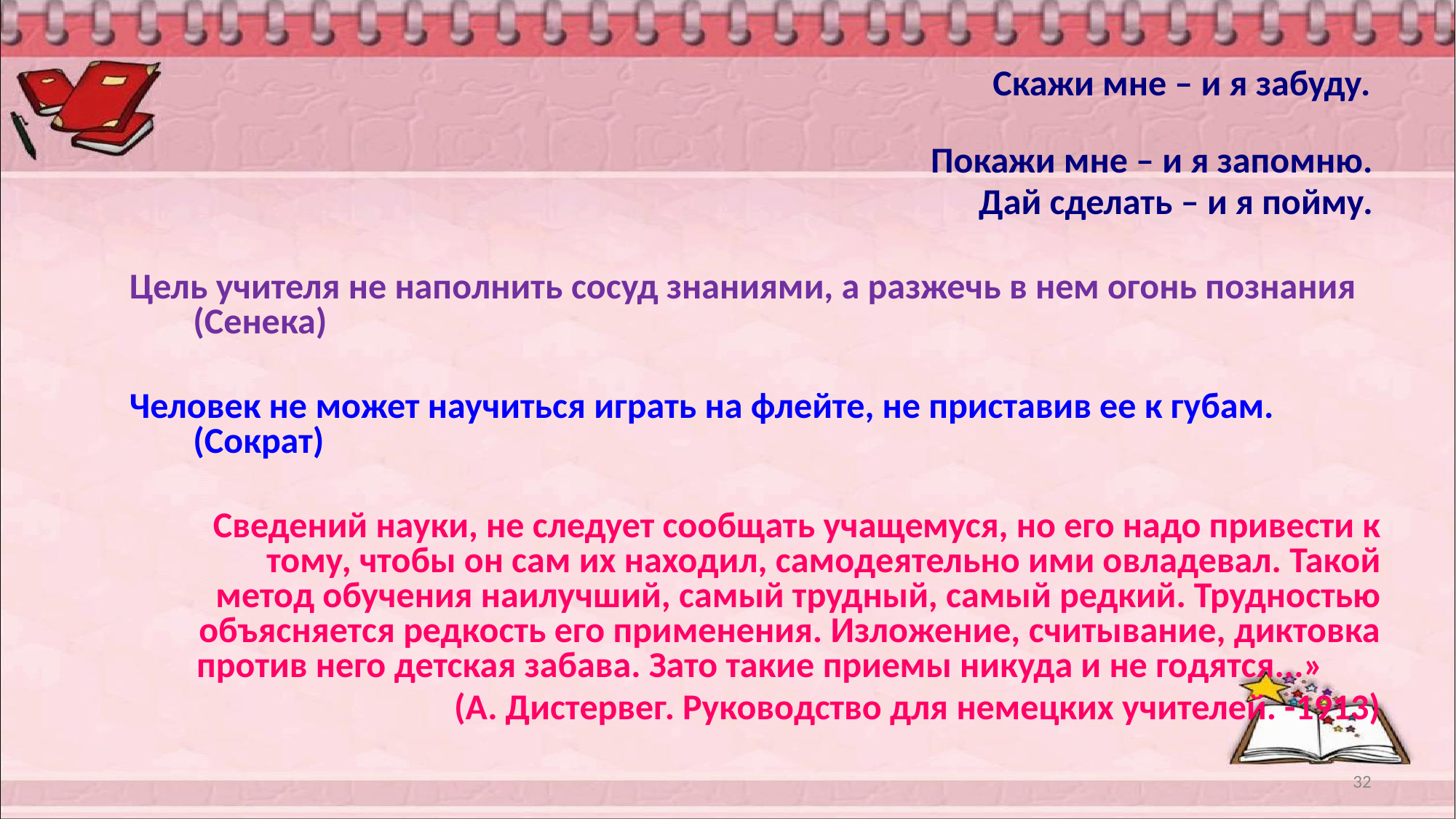

Скажи мне – и я забуду.
  Покажи мне – и я запомню.
      Дай сделать – и я пойму.

Цель учителя не наполнить сосуд знаниями, а разжечь в нем огонь познания (Сенека)

Человек не может научиться играть на флейте, не приставив ее к губам. (Сократ)

Сведений науки, не следует сообщать учащемуся, но его надо привести к тому, чтобы он сам их находил, самодеятельно ими овладевал. Такой метод обучения наилучший, самый трудный, самый редкий. Трудностью объясняется редкость его применения. Изложение, считывание, диктовка против него детская забава. Зато такие приемы никуда и не годятся...»
       (А. Дистервег. Руководство для немецких учителей. -1913)
32